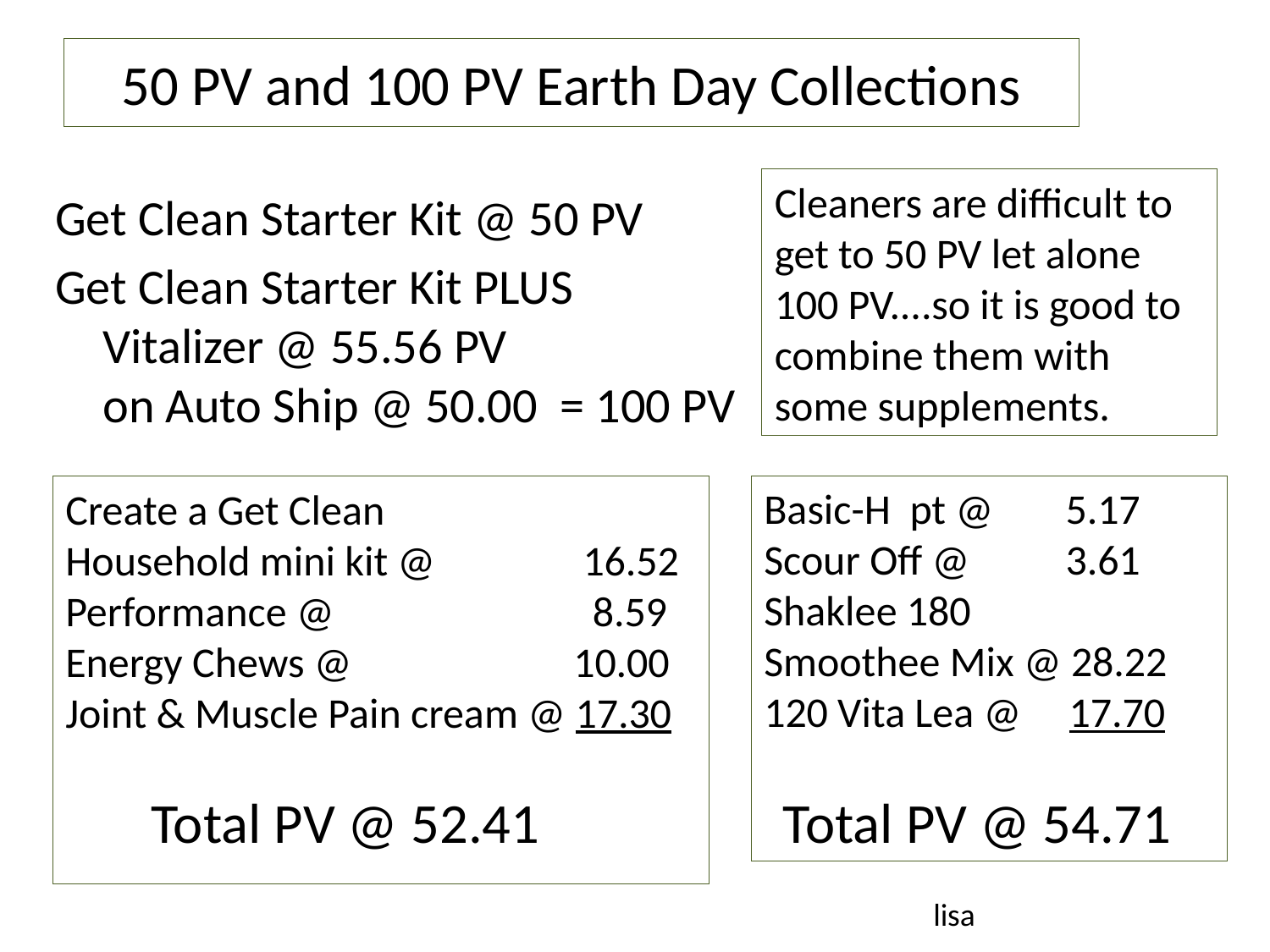

# 50 PV and 100 PV Earth Day Collections
Cleaners are difficult to get to 50 PV let alone 100 PV....so it is good to combine them with some supplements.
Get Clean Starter Kit @ 50 PV
Get Clean Starter Kit PLUS Vitalizer @ 55.56 PV		 on Auto Ship @ 50.00  = 100 PV
Create a Get Clean 	        Household mini kit @ 		 16.52
Performance @		  8.59
Energy Chews @ 		10.00
Joint & Muscle Pain cream @ 17.30

         Total PV @ 52.41

Basic-H  pt @	     5.17
Scour Off @  	     3.61
Shaklee 180		 Smoothee Mix @ 28.22
120 Vita Lea @     17.70

  Total PV @ 54.71
lisa